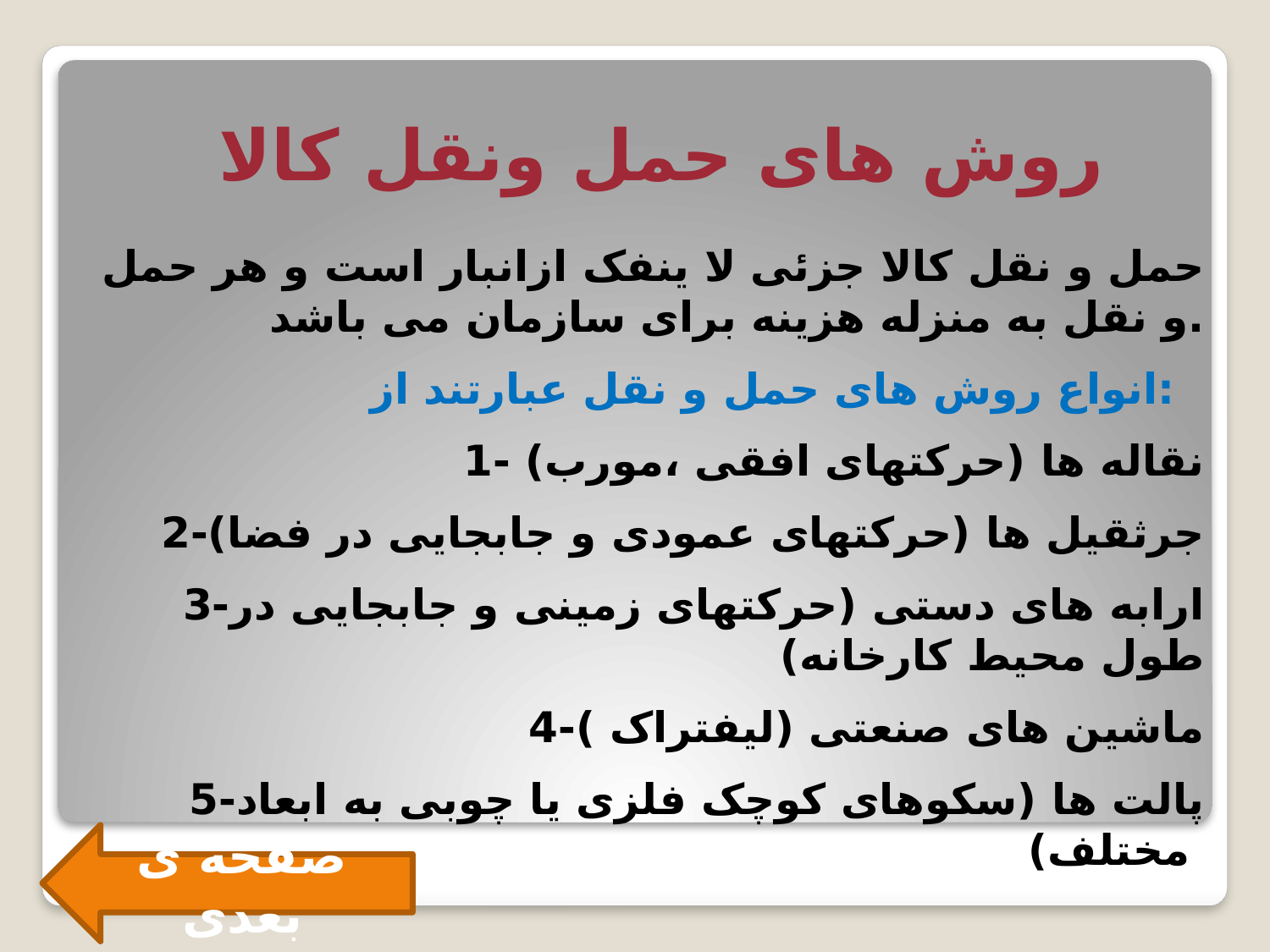

روش های حمل ونقل کالا

حمل و نقل کالا جزئی لا ینفک ازانبار است و هر حمل و نقل به منزله هزینه برای سازمان می باشد.
   انواع روش های حمل و نقل عبارتند از:
1- نقاله ها (حرکتهای افقی ،مورب)
2-جرثقیل ها (حرکتهای عمودی و جابجایی در فضا)
3-ارابه های دستی (حرکتهای زمینی و جابجایی در طول محیط کارخانه)
4-ماشین های صنعتی (لیفتراک )
5-پالت ها (سکوهای کوچک فلزی یا چوبی به ابعاد مختلف)

صفحه ی بعدی